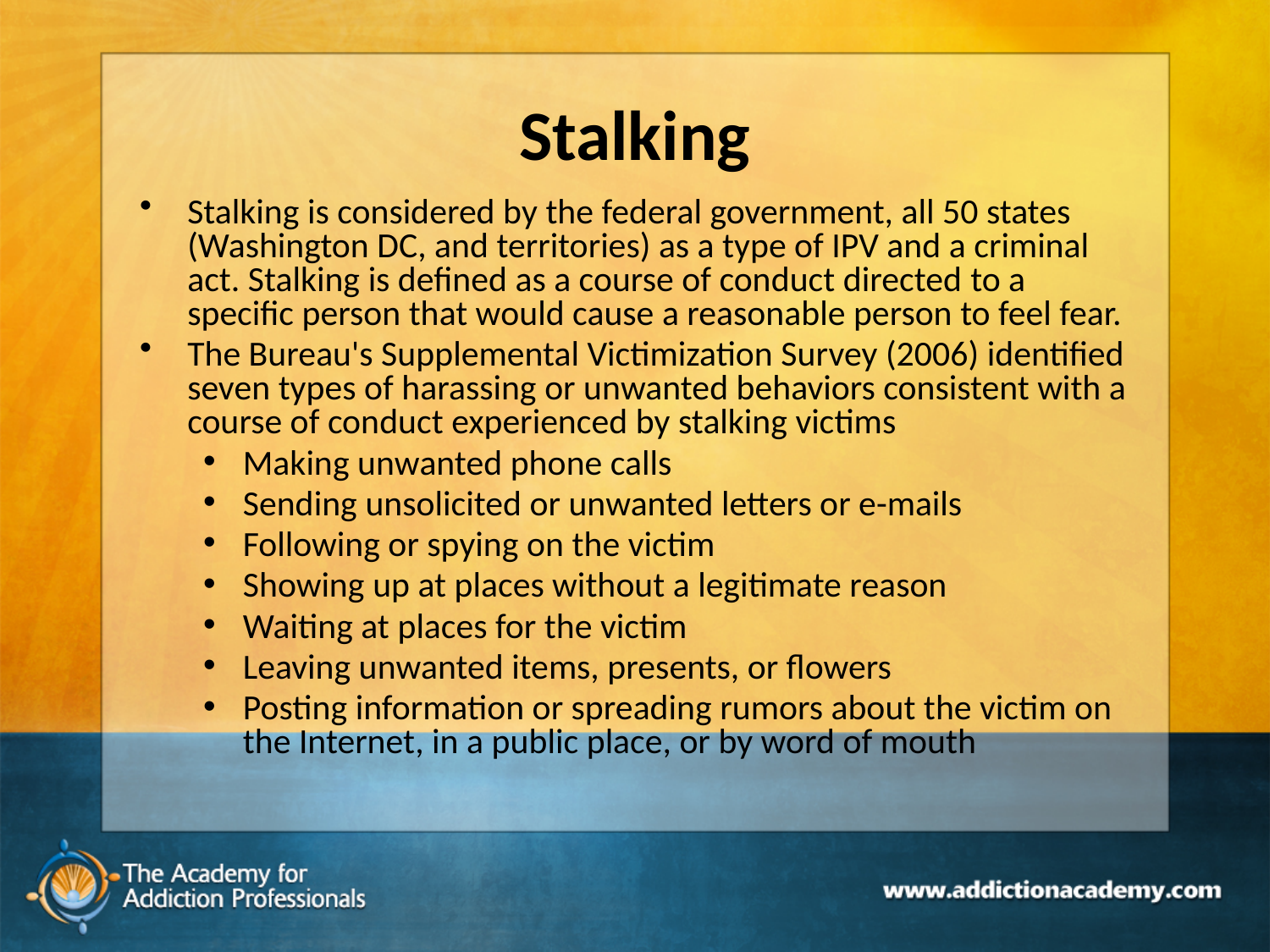

# Stalking
Stalking is considered by the federal government, all 50 states (Washington DC, and territories) as a type of IPV and a criminal act. Stalking is defined as a course of conduct directed to a specific person that would cause a reasonable person to feel fear.
The Bureau's Supplemental Victimization Survey (2006) identified seven types of harassing or unwanted behaviors consistent with a course of conduct experienced by stalking victims
Making unwanted phone calls
Sending unsolicited or unwanted letters or e-mails
Following or spying on the victim
Showing up at places without a legitimate reason
Waiting at places for the victim
Leaving unwanted items, presents, or flowers
Posting information or spreading rumors about the victim on the Internet, in a public place, or by word of mouth